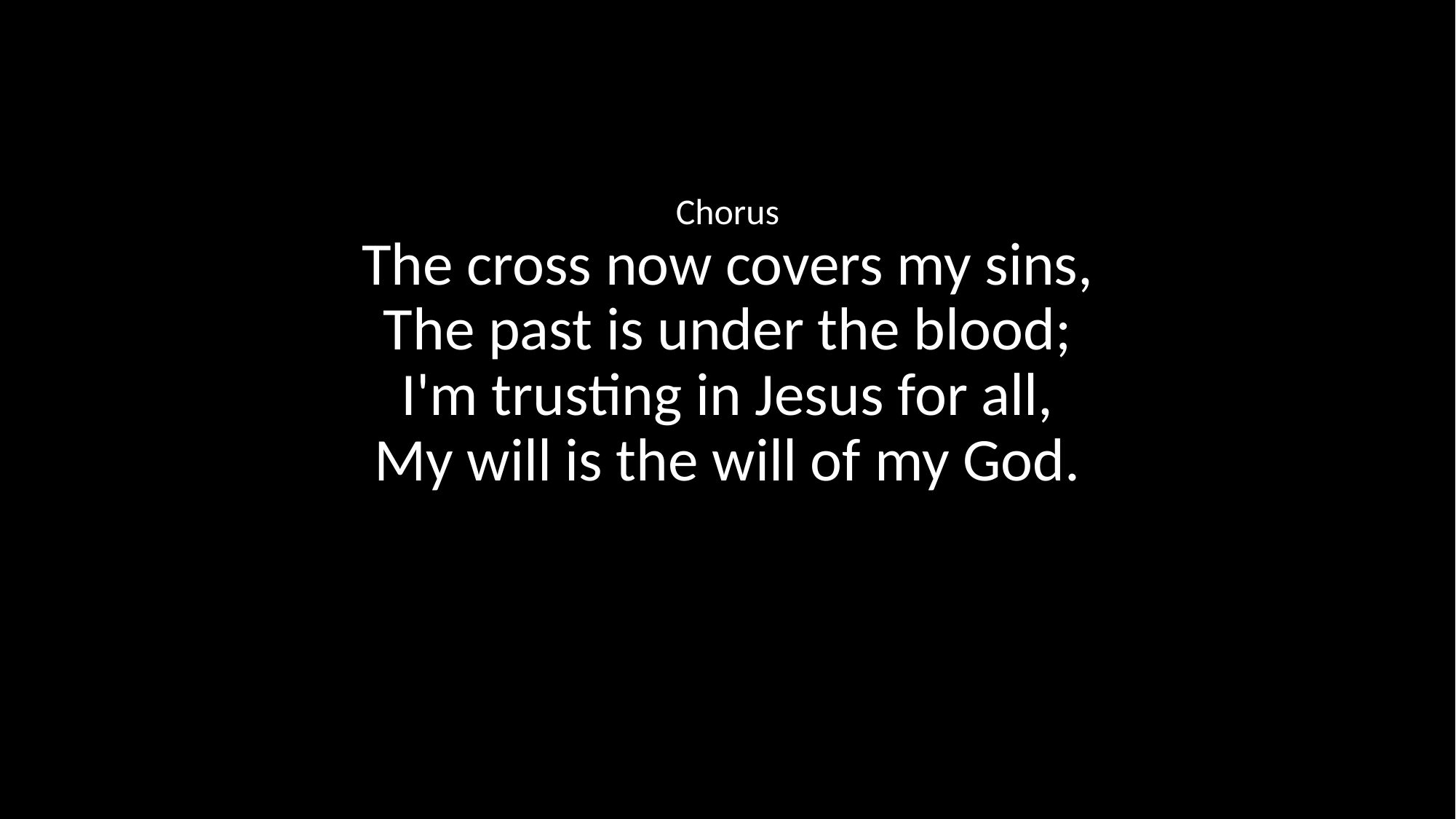

Chorus
The cross now covers my sins,
The past is under the blood;
I'm trusting in Jesus for all,
My will is the will of my God.